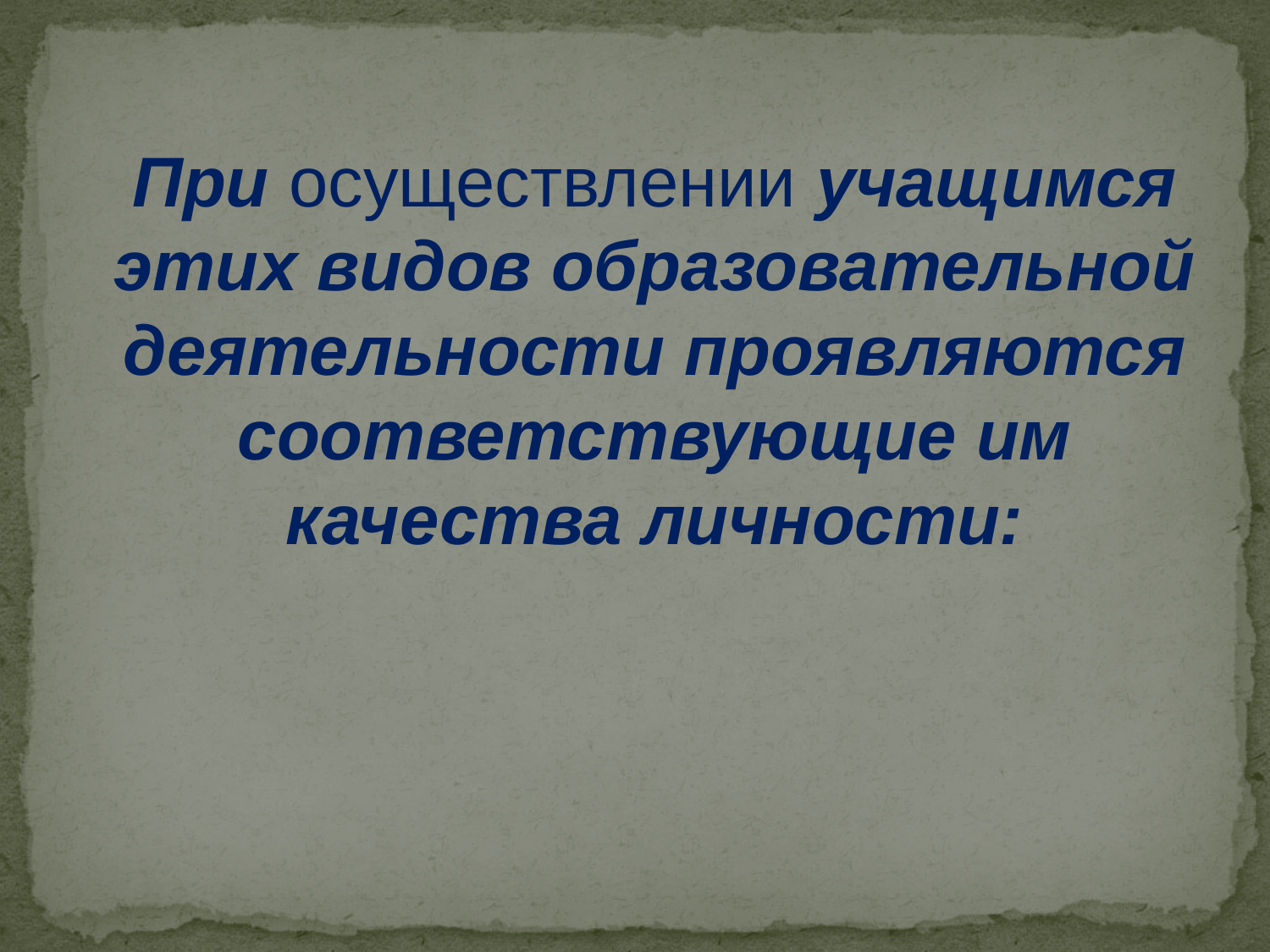

При осуществлении учащимся этих видов образовательной деятельности проявляются соответствующие им качества личности: